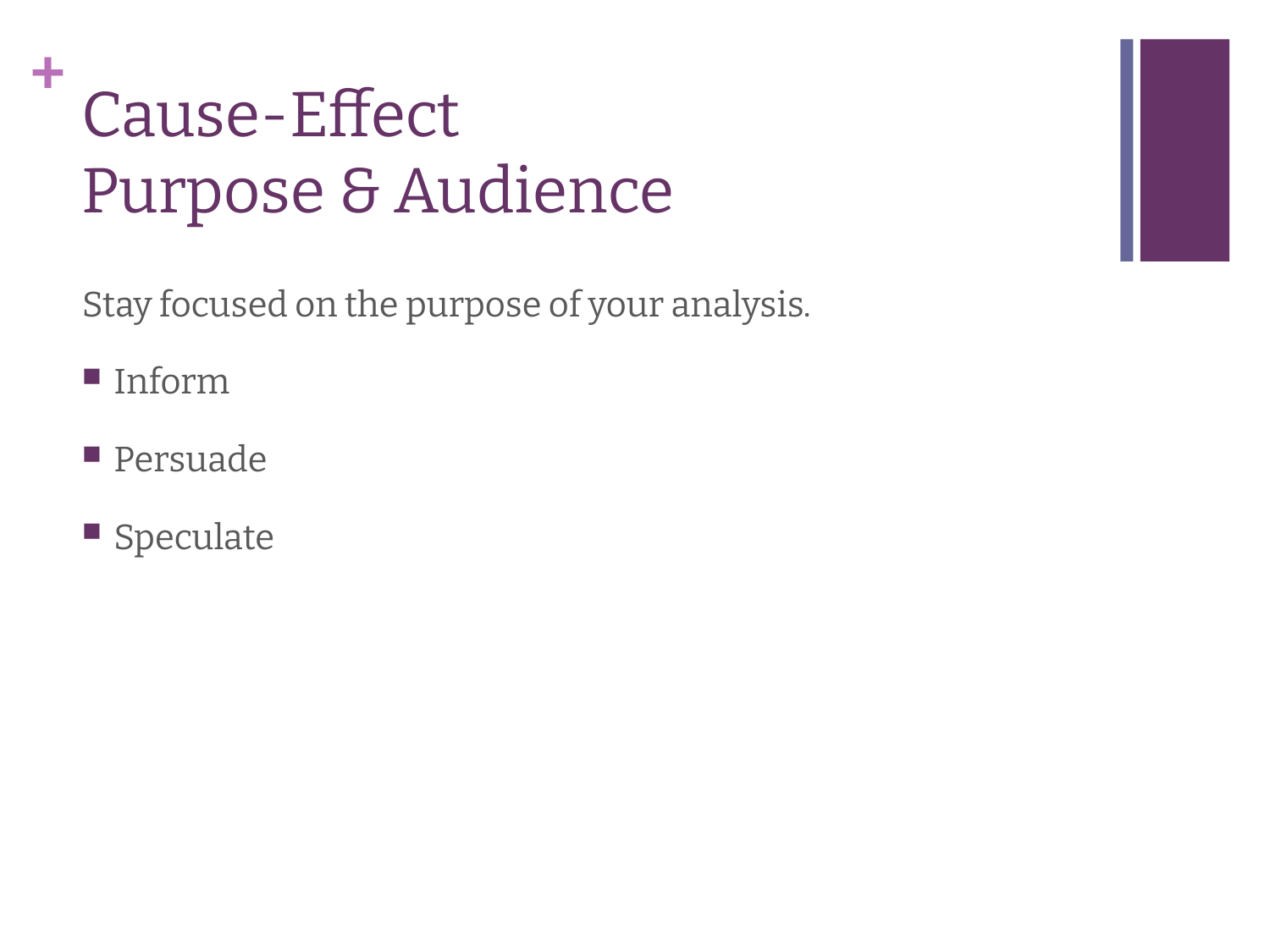

# Cause-Effect Purpose & Audience
Stay focused on the purpose of your analysis.
Inform
Persuade
Speculate